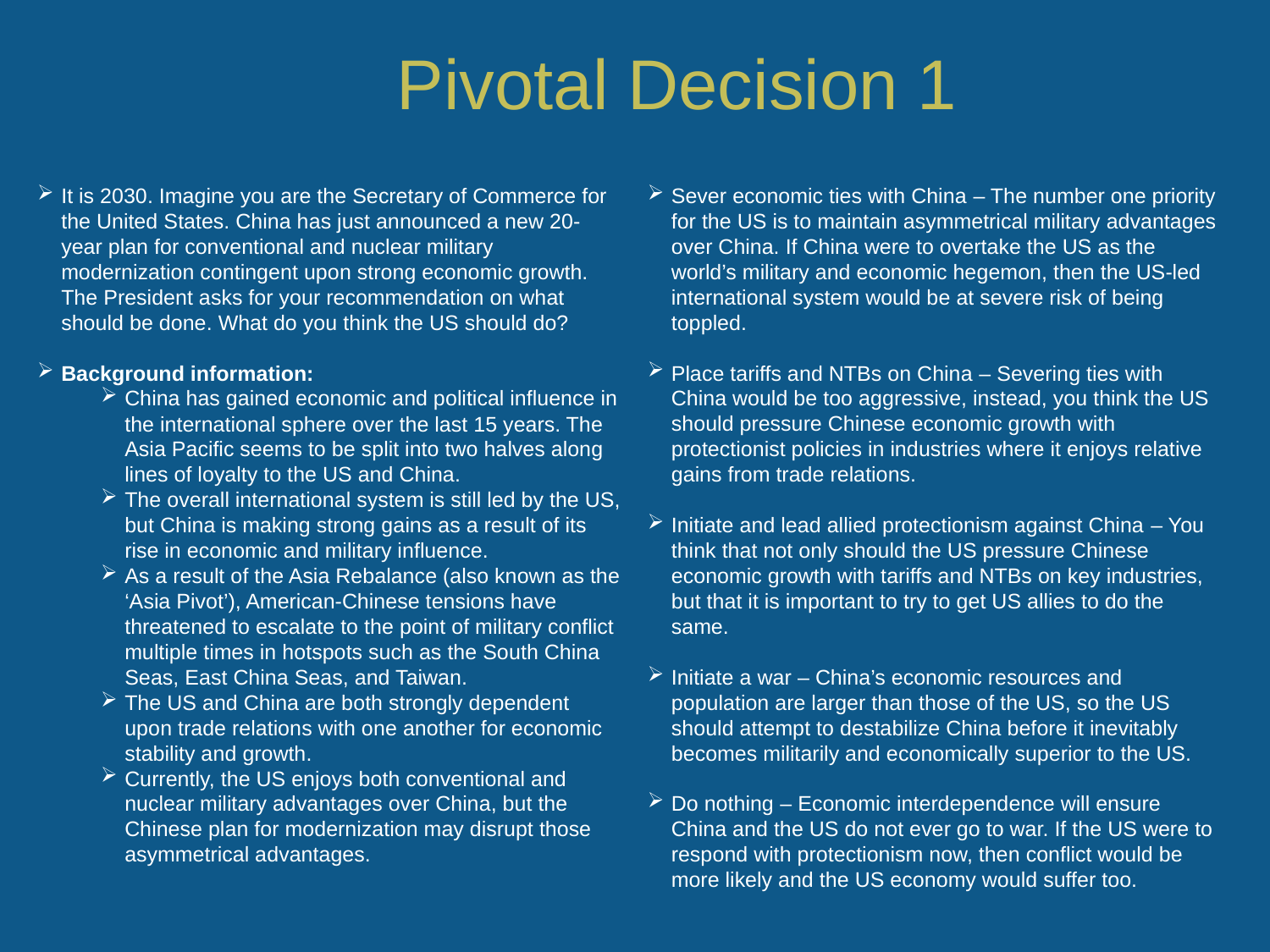

It is 2030. Imagine you are the Secretary of Commerce for the United States. China has just announced a new 20-year plan for conventional and nuclear military modernization contingent upon strong economic growth. The President asks for your recommendation on what should be done. What do you think the US should do?

Background information:
China has gained economic and political influence in the international sphere over the last 15 years. The Asia Pacific seems to be split into two halves along lines of loyalty to the US and China.
The overall international system is still led by the US, but China is making strong gains as a result of its rise in economic and military influence.
As a result of the Asia Rebalance (also known as the ‘Asia Pivot’), American-Chinese tensions have threatened to escalate to the point of military conflict multiple times in hotspots such as the South China Seas, East China Seas, and Taiwan.
The US and China are both strongly dependent upon trade relations with one another for economic stability and growth.
Currently, the US enjoys both conventional and nuclear military advantages over China, but the Chinese plan for modernization may disrupt those asymmetrical advantages.
Sever economic ties with China – The number one priority for the US is to maintain asymmetrical military advantages over China. If China were to overtake the US as the world’s military and economic hegemon, then the US-led international system would be at severe risk of being toppled.

Place tariffs and NTBs on China – Severing ties with China would be too aggressive, instead, you think the US should pressure Chinese economic growth with protectionist policies in industries where it enjoys relative gains from trade relations.

Initiate and lead allied protectionism against China – You think that not only should the US pressure Chinese economic growth with tariffs and NTBs on key industries, but that it is important to try to get US allies to do the same.

Initiate a war – China’s economic resources and population are larger than those of the US, so the US should attempt to destabilize China before it inevitably becomes militarily and economically superior to the US.

Do nothing – Economic interdependence will ensure China and the US do not ever go to war. If the US were to respond with protectionism now, then conflict would be more likely and the US economy would suffer too.